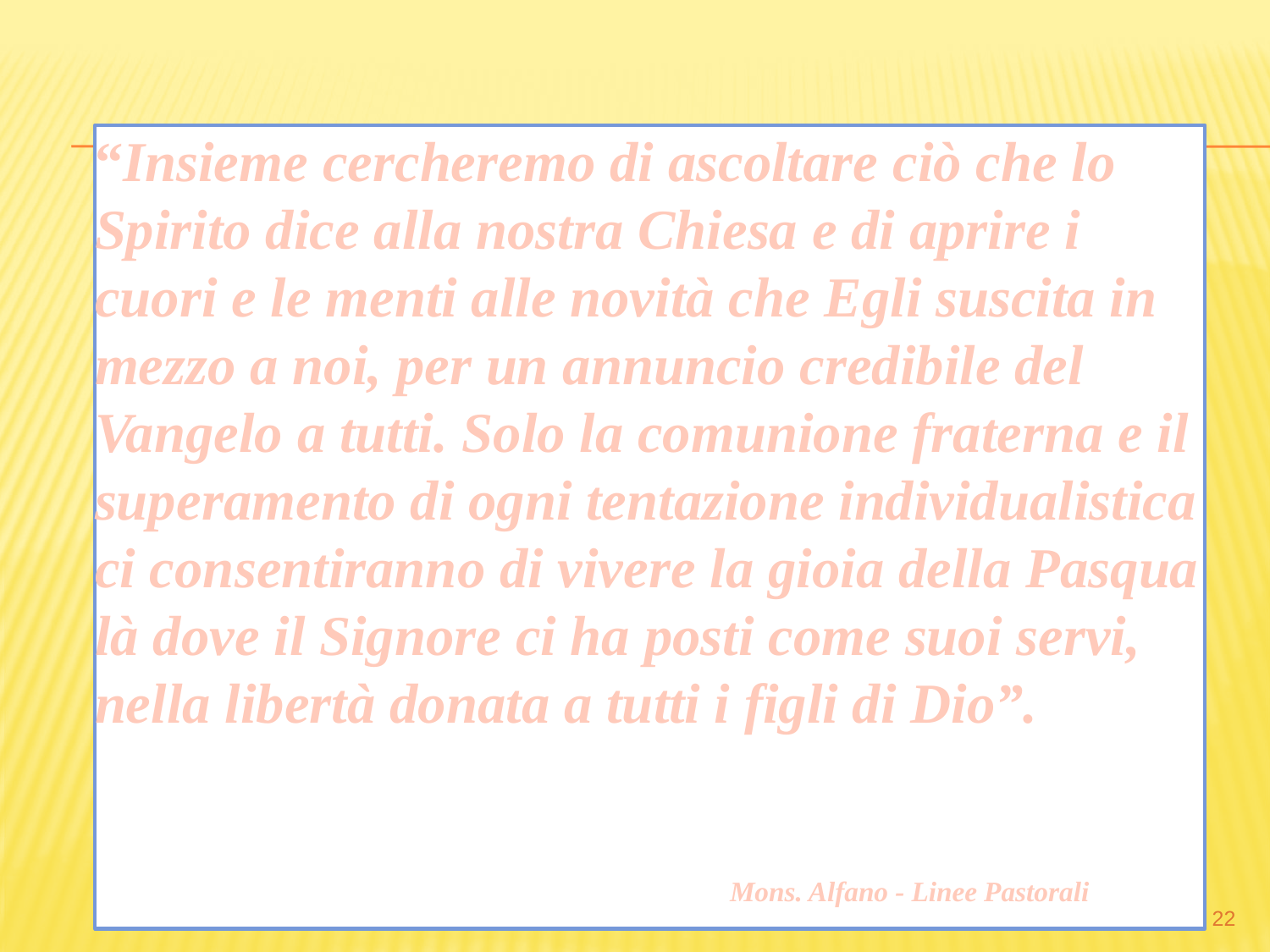

“Insieme cercheremo di ascoltare ciò che lo Spirito dice alla nostra Chiesa e di aprire i cuori e le menti alle novità che Egli suscita in mezzo a noi, per un annuncio credibile del Vangelo a tutti. Solo la comunione fraterna e il superamento di ogni tentazione individualistica ci consentiranno di vivere la gioia della Pasqua là dove il Signore ci ha posti come suoi servi, nella libertà donata a tutti i figli di Dio”.                                                                                                                    											Mons. Alfano - Linee Pastorali

22